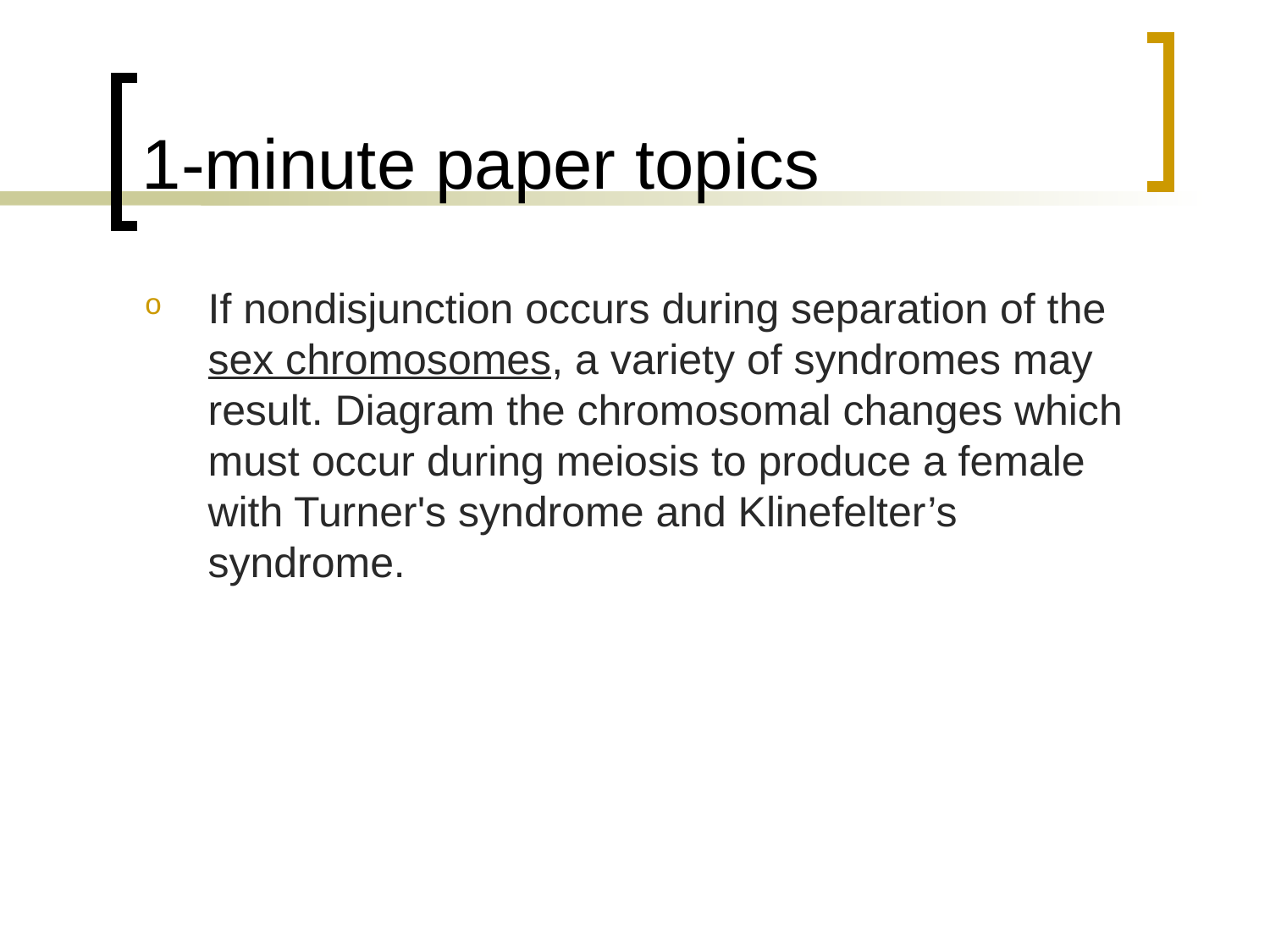

# 1-minute paper topics
If nondisjunction occurs during separation of the sex chromosomes, a variety of syndromes may result. Diagram the chromosomal changes which must occur during meiosis to produce a female with Turner's syndrome and Klinefelter’s syndrome.